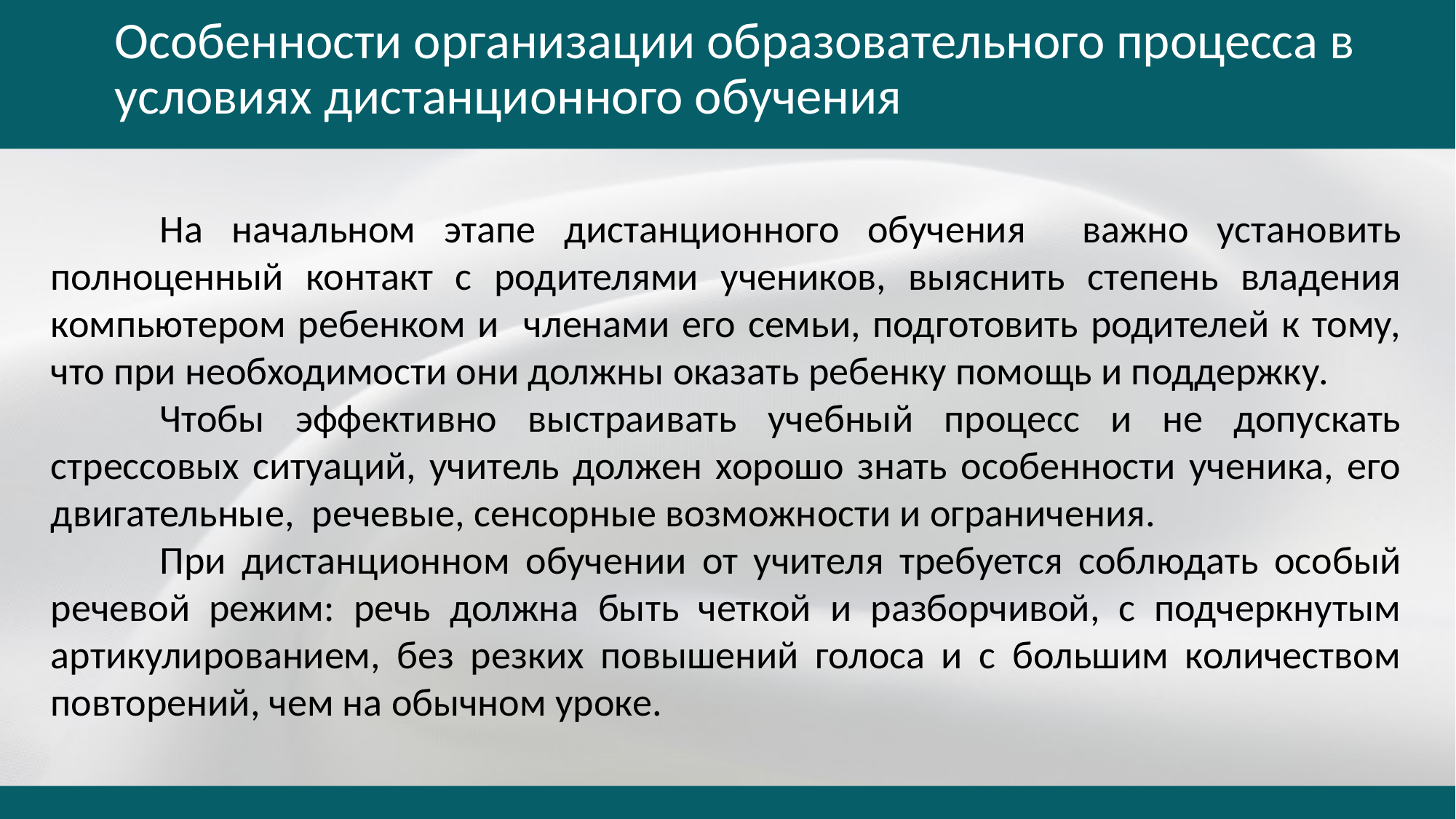

# Особенности организации образовательного процесса в условиях дистанционного обучения
	На начальном этапе дистанционного обучения  важно установить полноценный контакт с родителями учеников, выяснить степень владения компьютером ребенком и  членами его семьи, подготовить родителей к тому, что при необходимости они должны оказать ребенку помощь и поддержку.
	Чтобы эффективно выстраивать учебный процесс и не допускать стрессовых ситуаций, учитель должен хорошо знать особенности ученика, его двигательные,  речевые, сенсорные возможности и ограничения.
	При дистанционном обучении от учителя требуется соблюдать особый речевой режим: речь должна быть четкой и разборчивой, с подчеркнутым артикулированием, без резких повышений голоса и с большим количеством повторений, чем на обычном уроке.